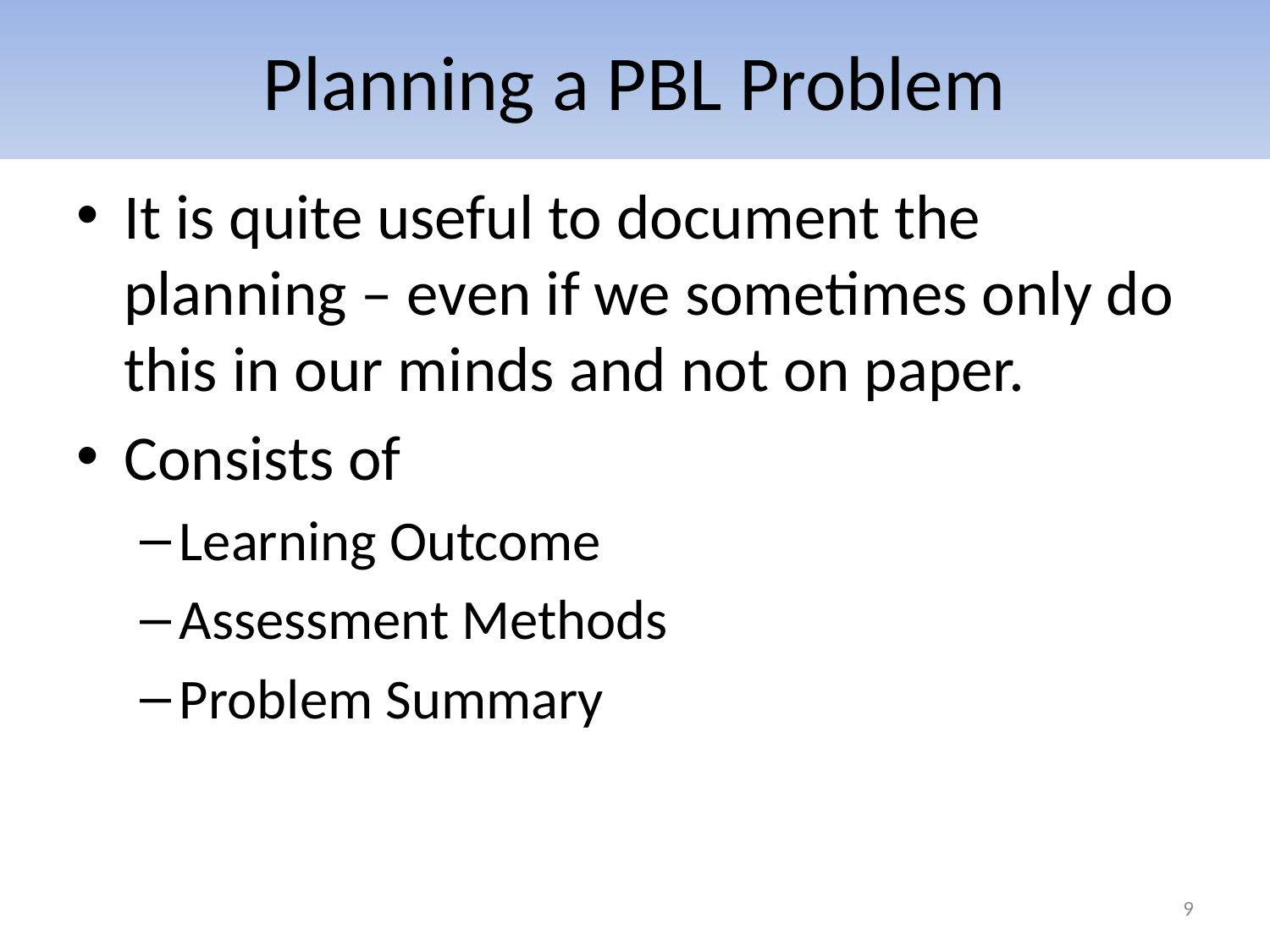

# Planning a PBL Problem
It is quite useful to document the planning – even if we sometimes only do this in our minds and not on paper.
Consists of
Learning Outcome
Assessment Methods
Problem Summary

9